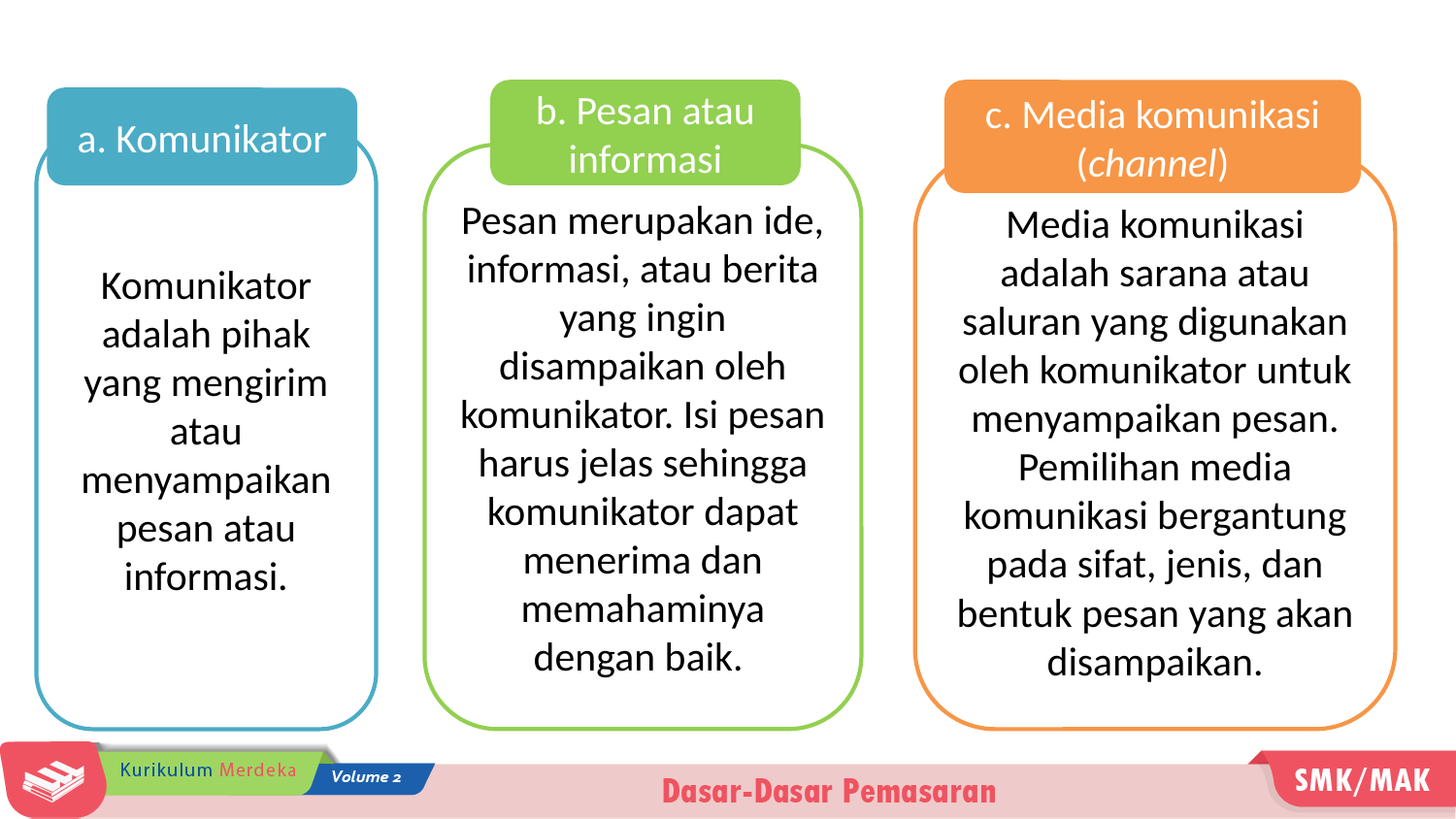

b. Pesan atau informasi
c. Media komunikasi (channel)
a. Komunikator
Komunikator adalah pihak yang mengirim atau menyampaikan pesan atau informasi.
Pesan merupakan ide, informasi, atau berita yang ingin disampaikan oleh komunikator. Isi pesan harus jelas sehingga komunikator dapat menerima dan memahaminya dengan baik.
Media komunikasi adalah sarana atau saluran yang digunakan oleh komunikator untuk menyampaikan pesan. Pemilihan media komunikasi bergantung pada sifat, jenis, dan bentuk pesan yang akan disampaikan.